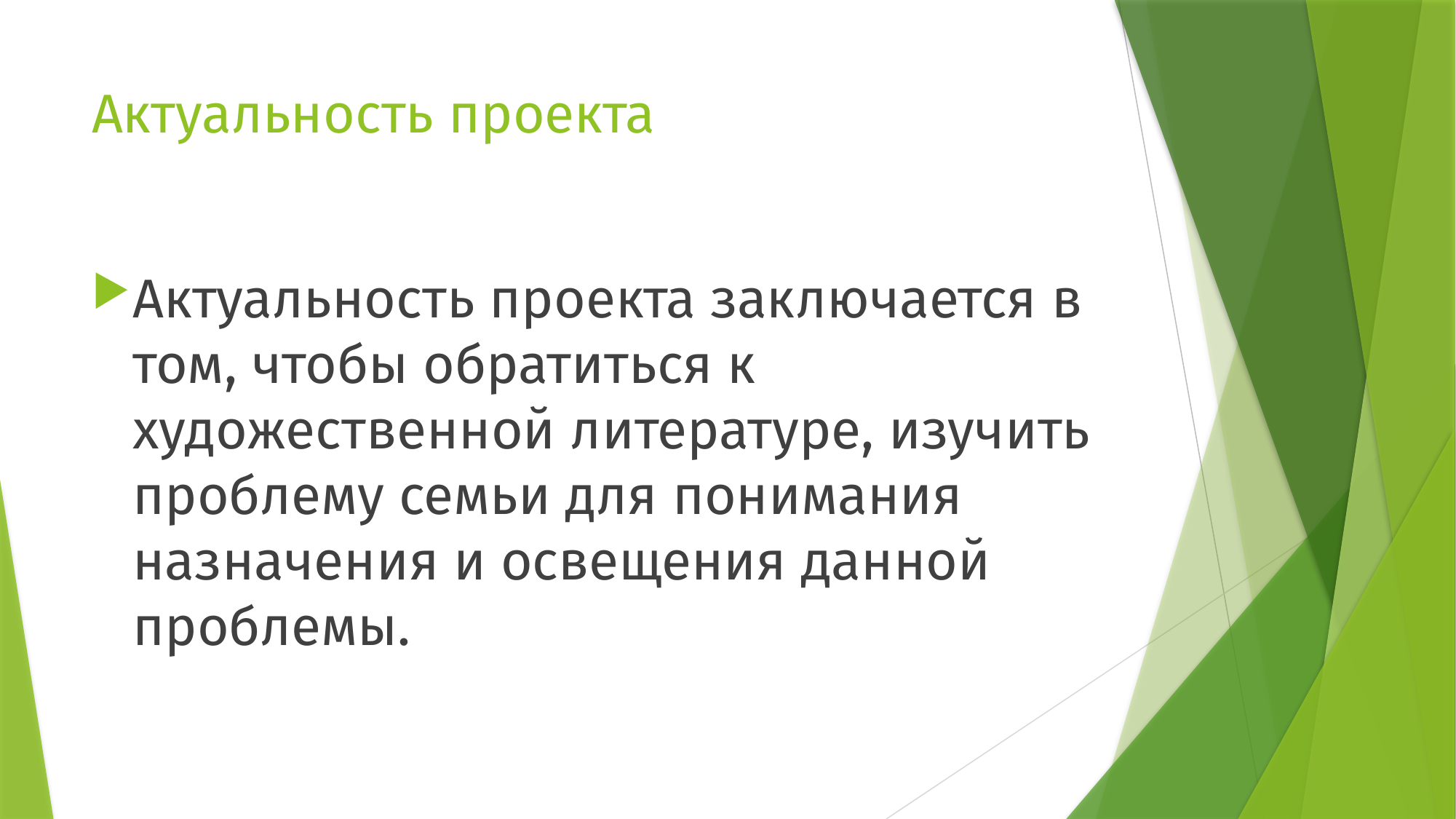

# Актуальность проекта
Актуальность проекта заключается в том, чтобы обратиться к художественной литературе, изучить проблему семьи для понимания назначения и освещения данной проблемы.